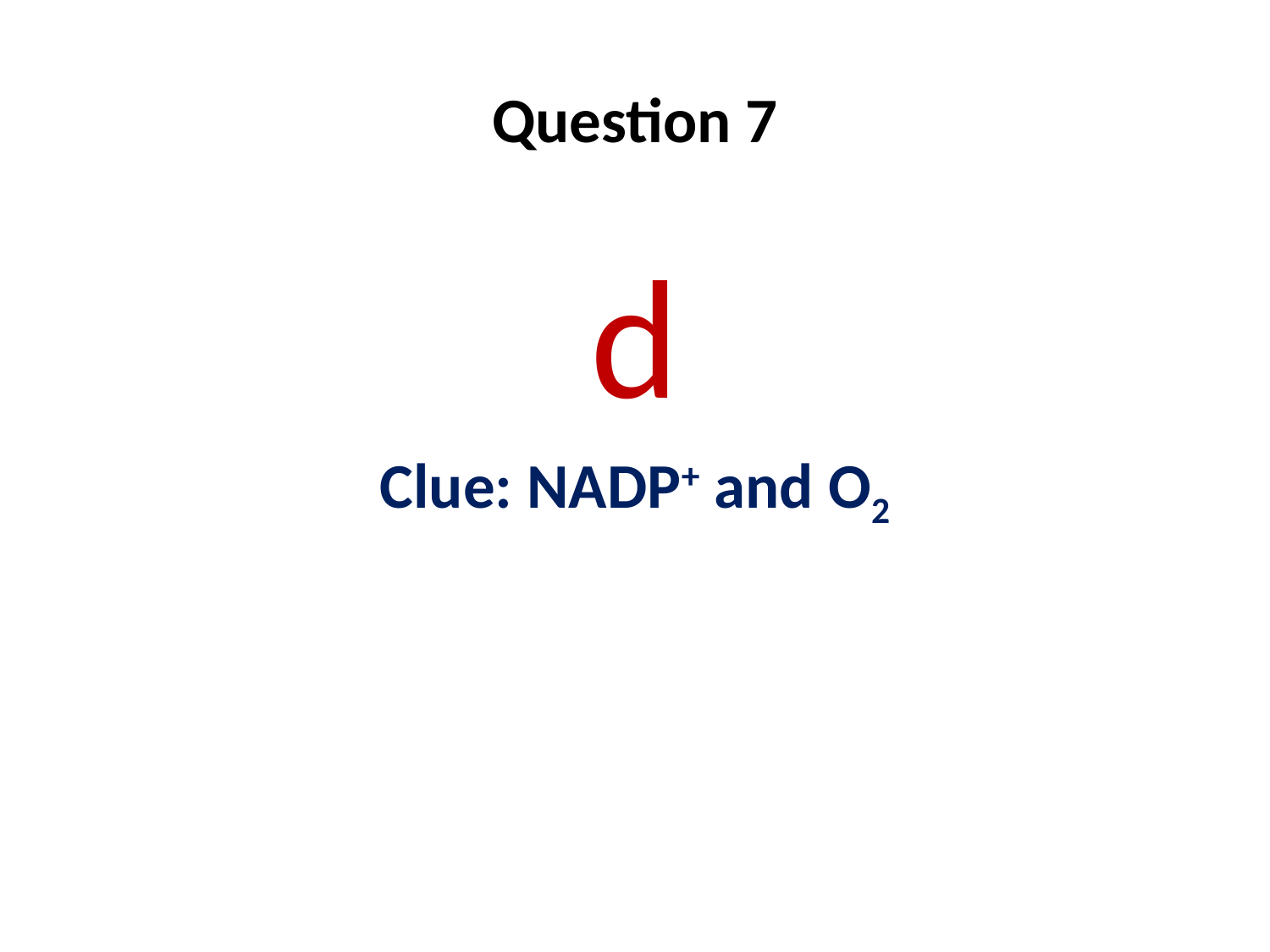

# Question 7
d
Clue: NADP+ and O2